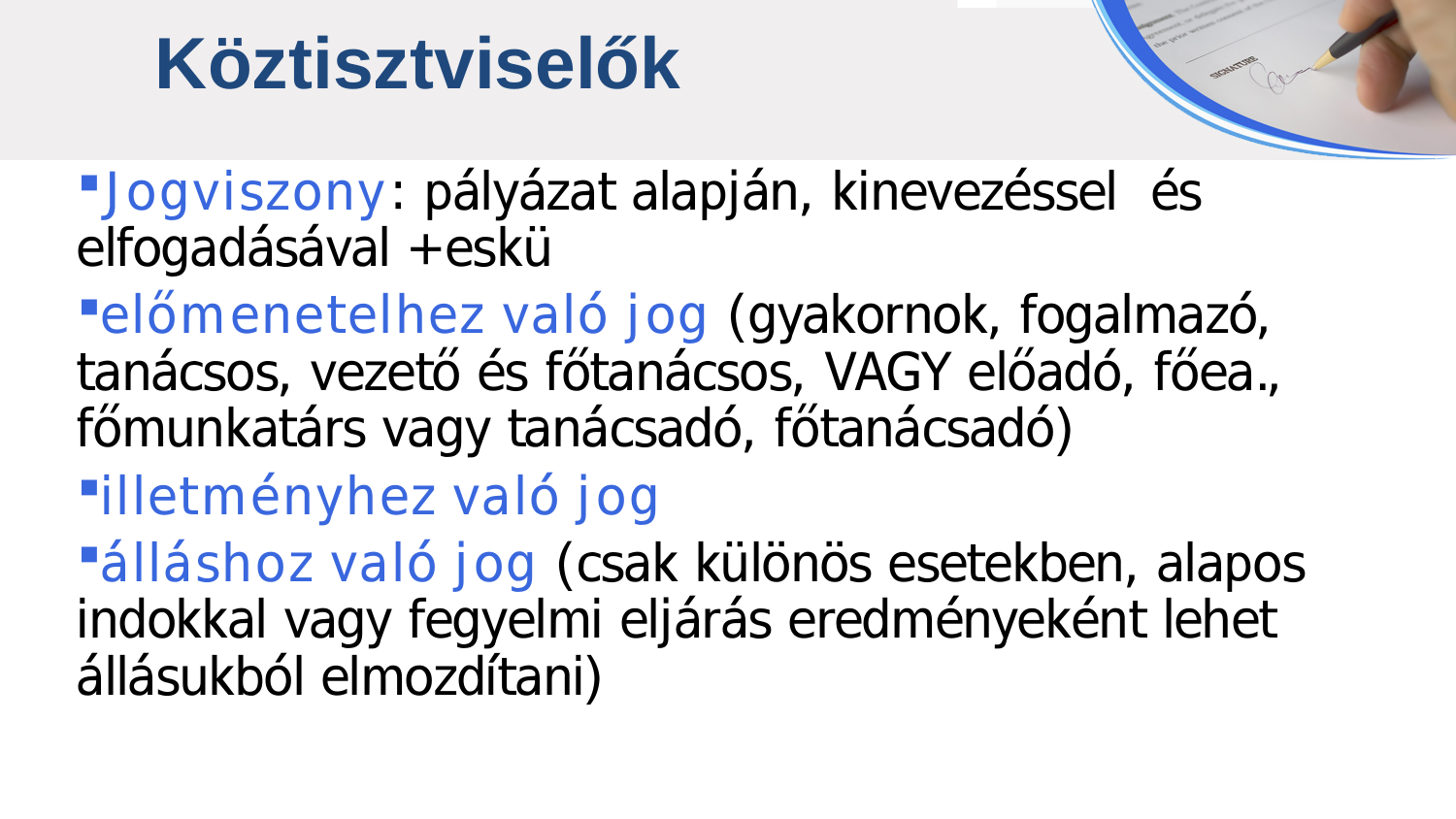

Köztisztviselők
Jogviszony: pályázat alapján, kinevezéssel  és elfogadásával +eskü
előmenetelhez való jog (gyakornok, fogalmazó, tanácsos, vezető és főtanácsos, VAGY előadó, főea., főmunkatárs vagy tanácsadó, főtanácsadó)
illetményhez való jog
álláshoz való jog (csak különös esetekben, alapos indokkal vagy fegyelmi eljárás eredményeként lehet állásukból elmozdítani)